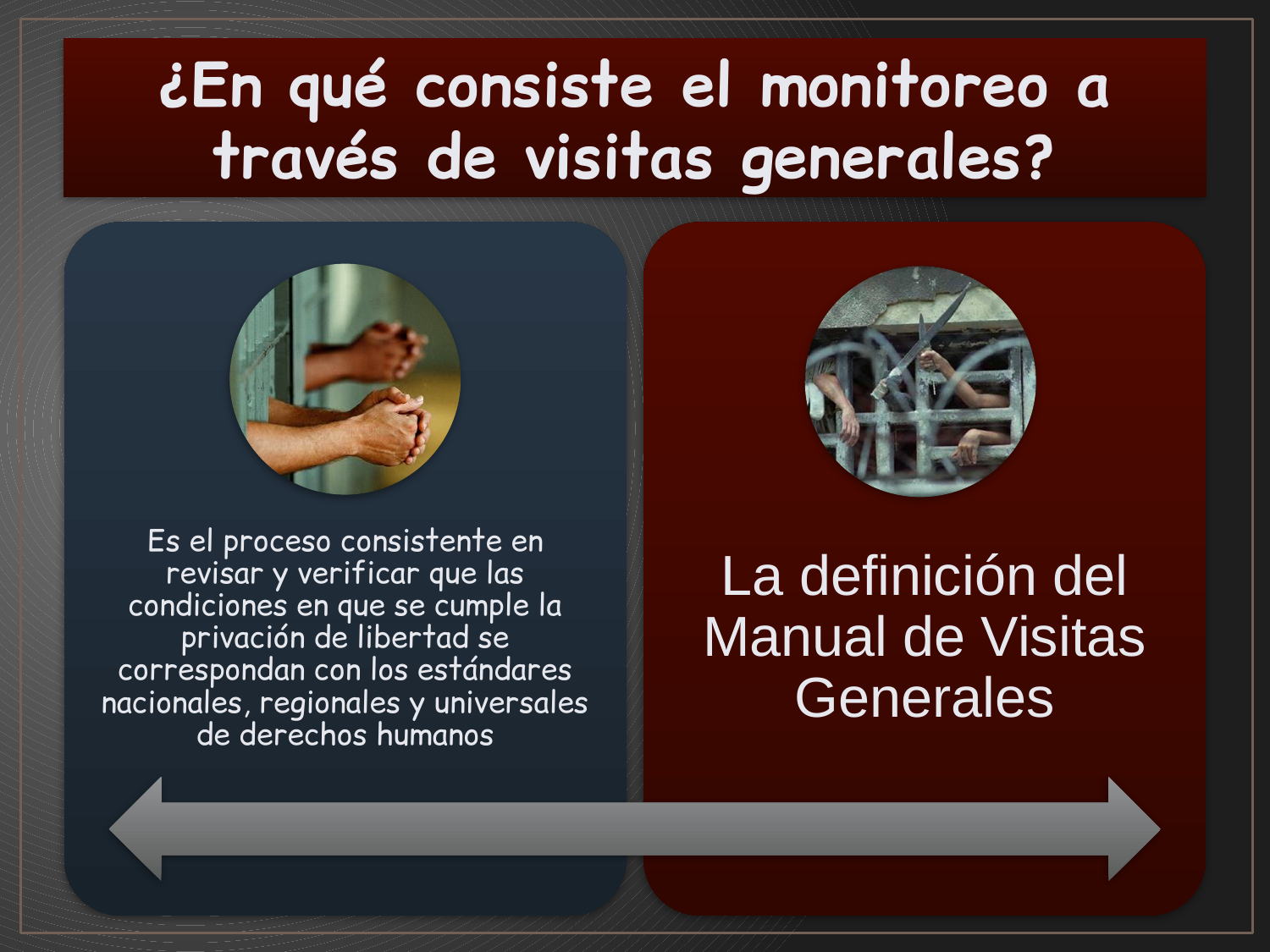

# ¿En qué consiste el monitoreo a través de visitas generales?
Es el proceso consistente en revisar y verificar que las condiciones en que se cumple la privación de libertad se correspondan con los estándares nacionales, regionales y universales de derechos humanos
La definición del Manual de Visitas Generales